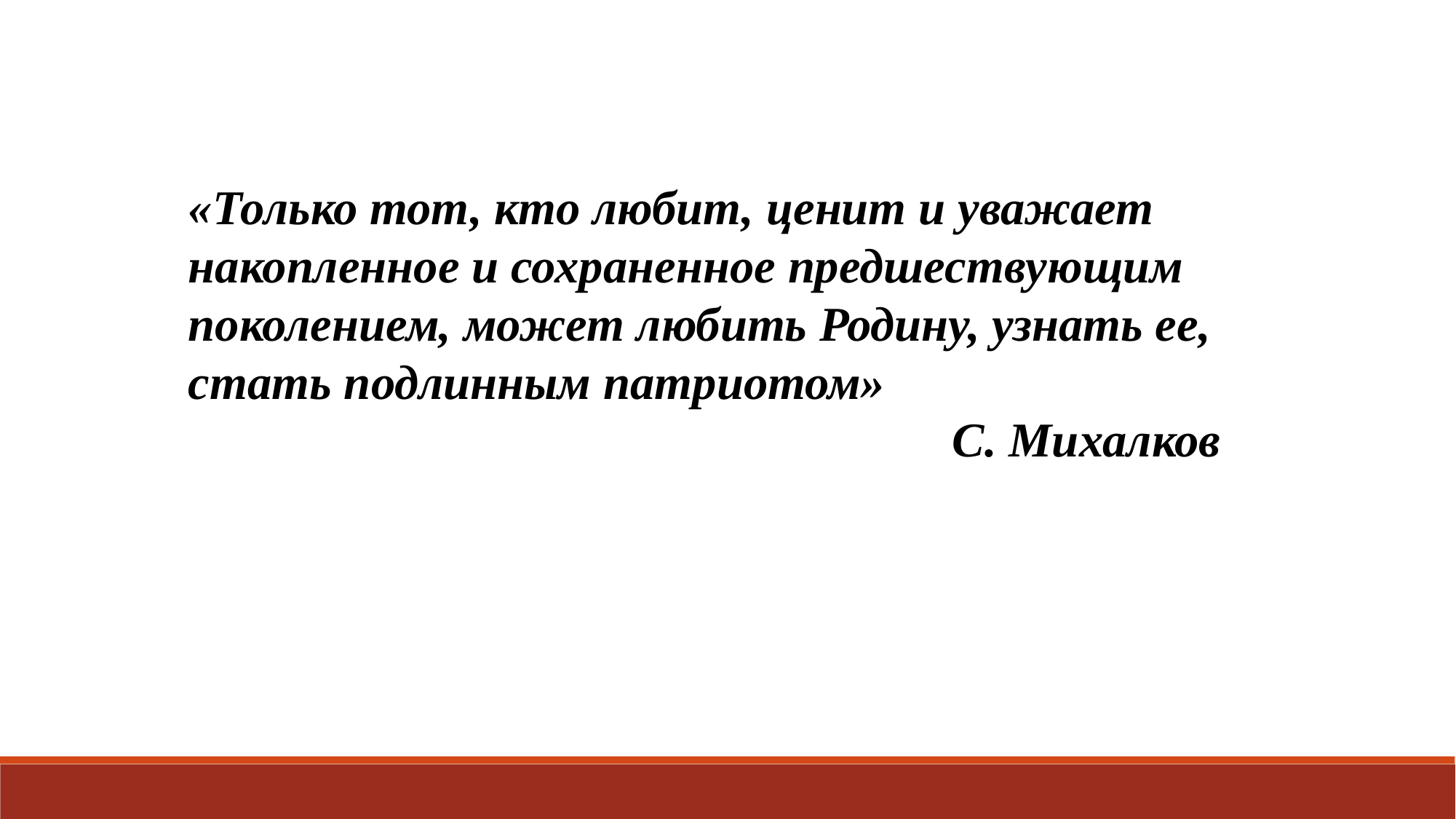

«Только тот, кто любит, ценит и уважает накопленное и сохраненное предшествующим поколением, может любить Родину, узнать ее, стать подлинным патриотом»
							С. Михалков